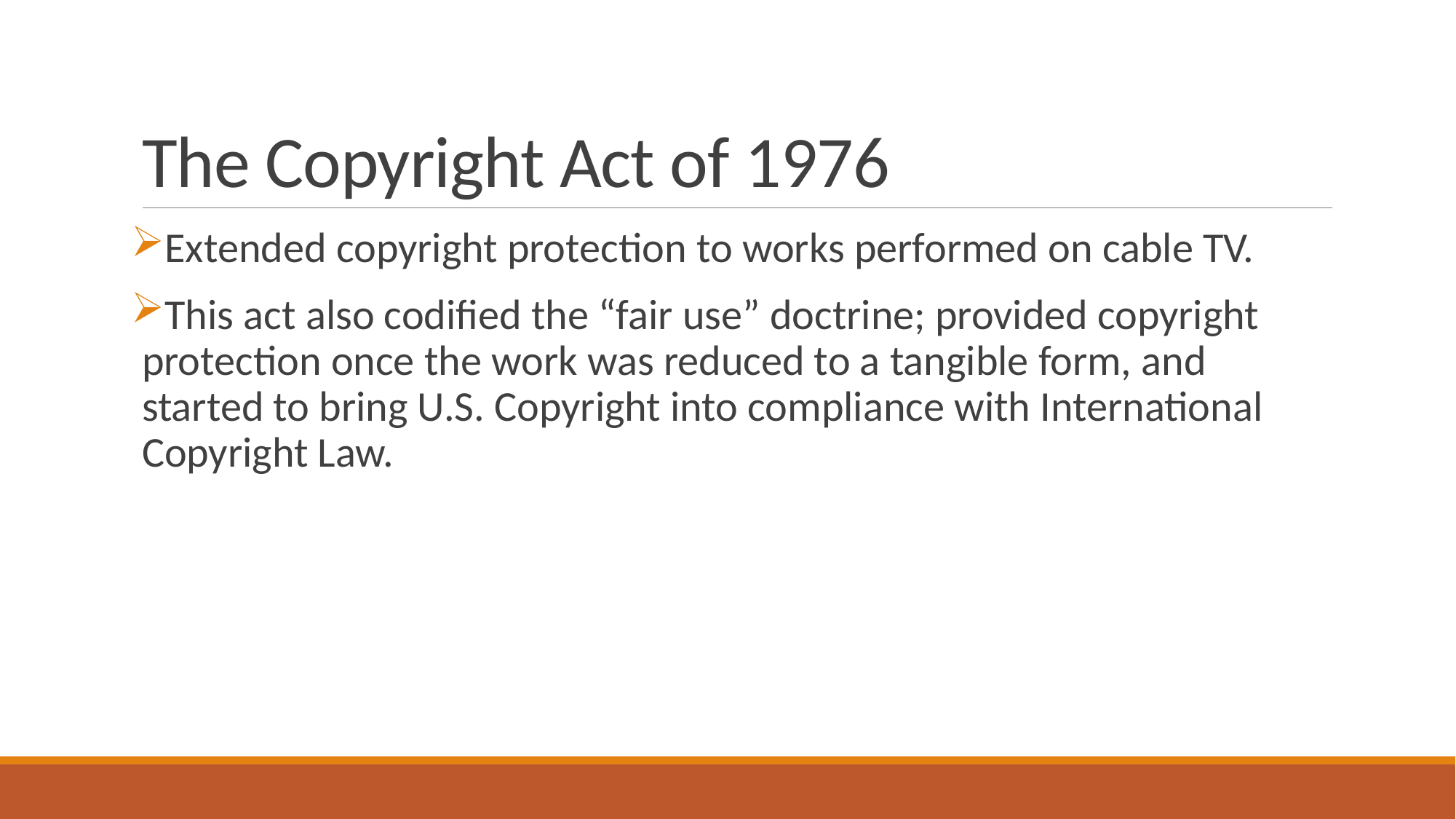

# The Copyright Act of 1976
Extended copyright protection to works performed on cable TV.
This act also codified the “fair use” doctrine; provided copyright protection once the work was reduced to a tangible form, and started to bring U.S. Copyright into compliance with International Copyright Law.